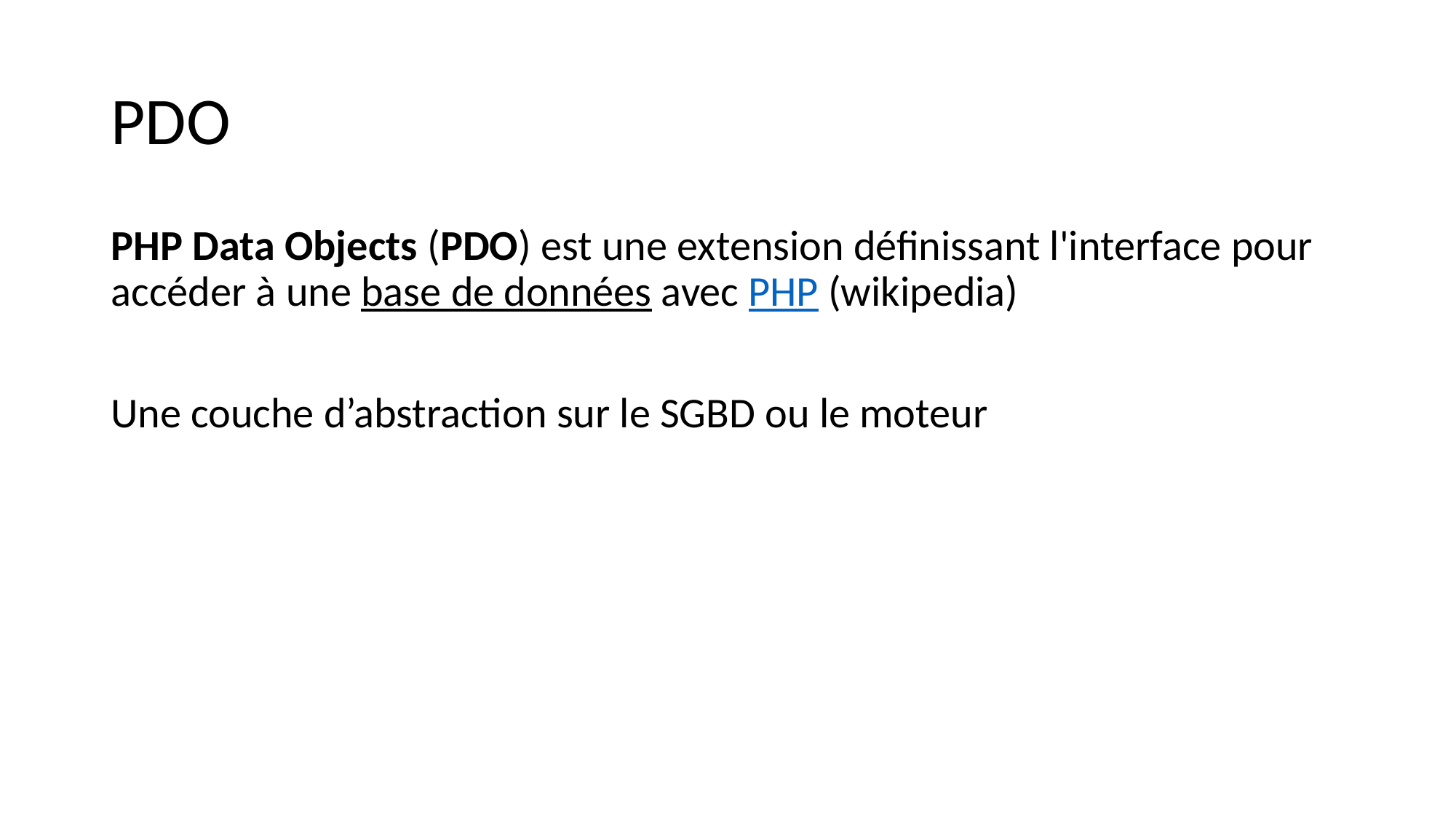

# PDO
PHP Data Objects (PDO) est une extension définissant l'interface pour accéder à une base de données avec PHP (wikipedia)

Une couche d’abstraction sur le SGBD ou le moteur